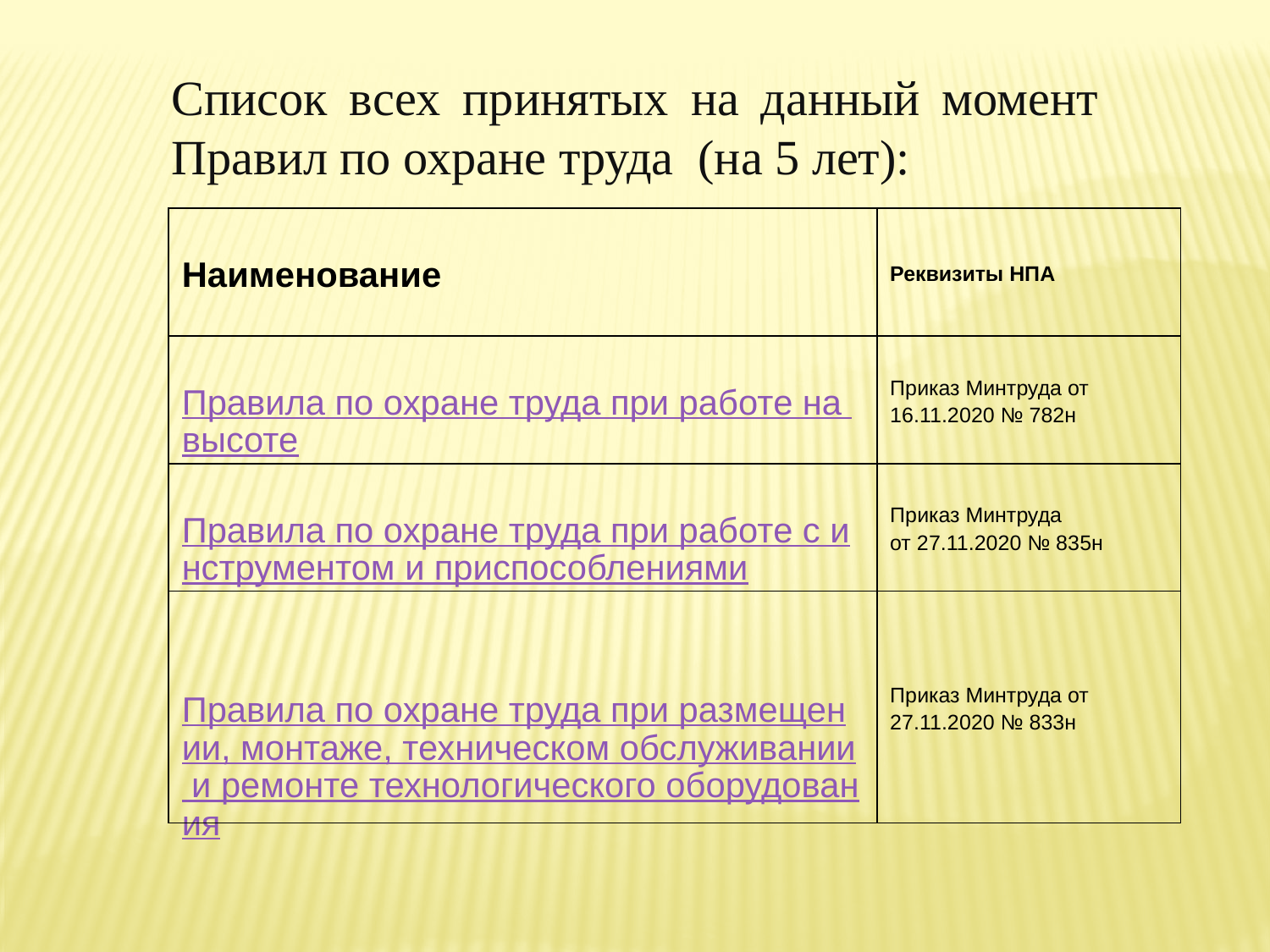

Список всех принятых на данный момент Правил по охране труда  (на 5 лет):
| Наименование | Реквизиты НПА |
| --- | --- |
| Правила по охране труда при работе на высоте | Приказ Минтруда от 16.11.2020 № 782н |
| Правила по охране труда при работе с инструментом и приспособлениями | Приказ Минтруда от 27.11.2020 № 835н |
| Правила по охране труда при размещении, монтаже, техническом обслуживании и ремонте технологического оборудования | Приказ Минтруда от 27.11.2020 № 833н |